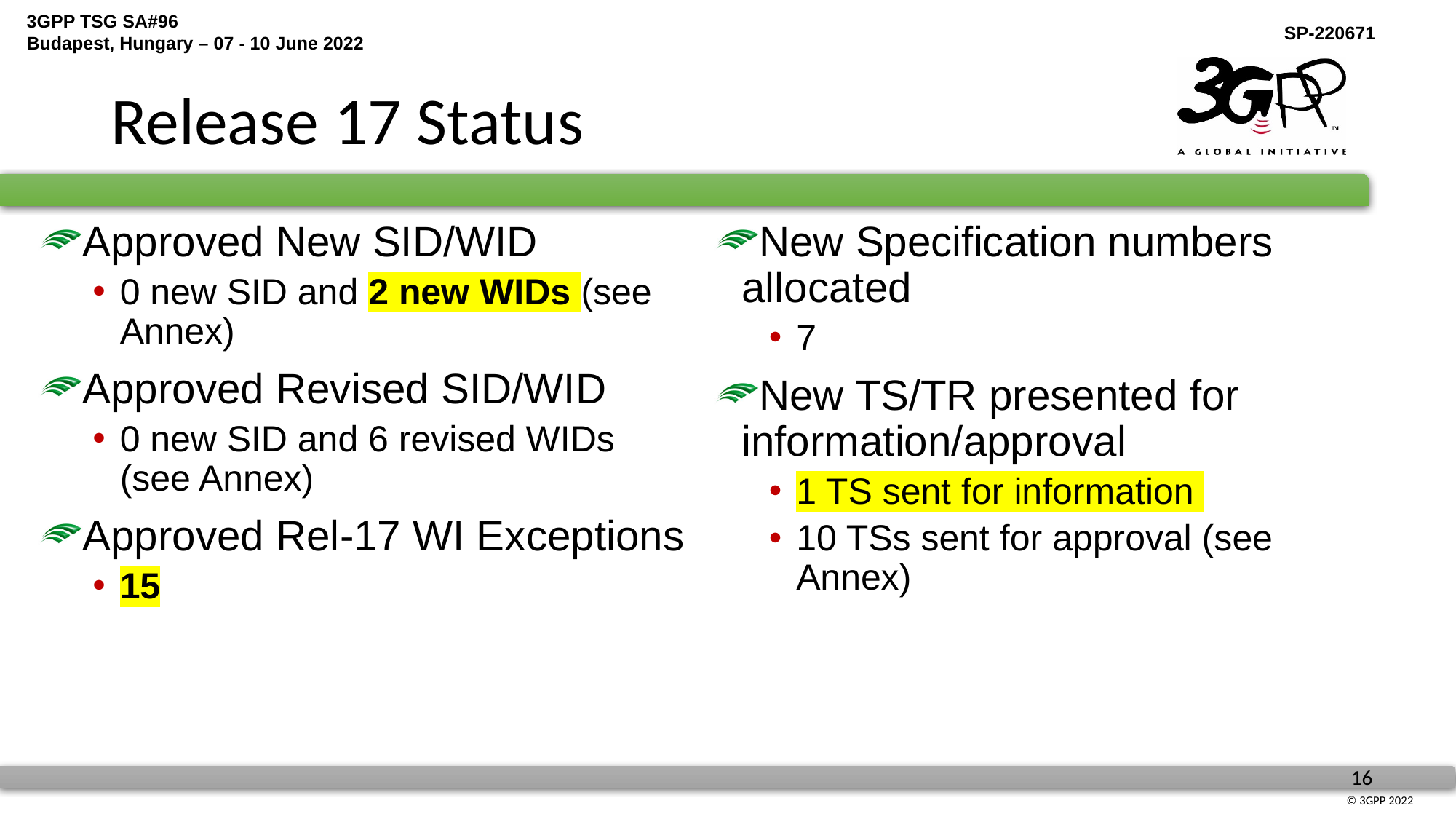

# Release 17 Status
New Specification numbers allocated
7
New TS/TR presented for information/approval
1 TS sent for information
10 TSs sent for approval (see Annex)

Approved New SID/WID
0 new SID and 2 new WIDs (see Annex)
Approved Revised SID/WID
0 new SID and 6 revised WIDs (see Annex)
Approved Rel-17 WI Exceptions
15